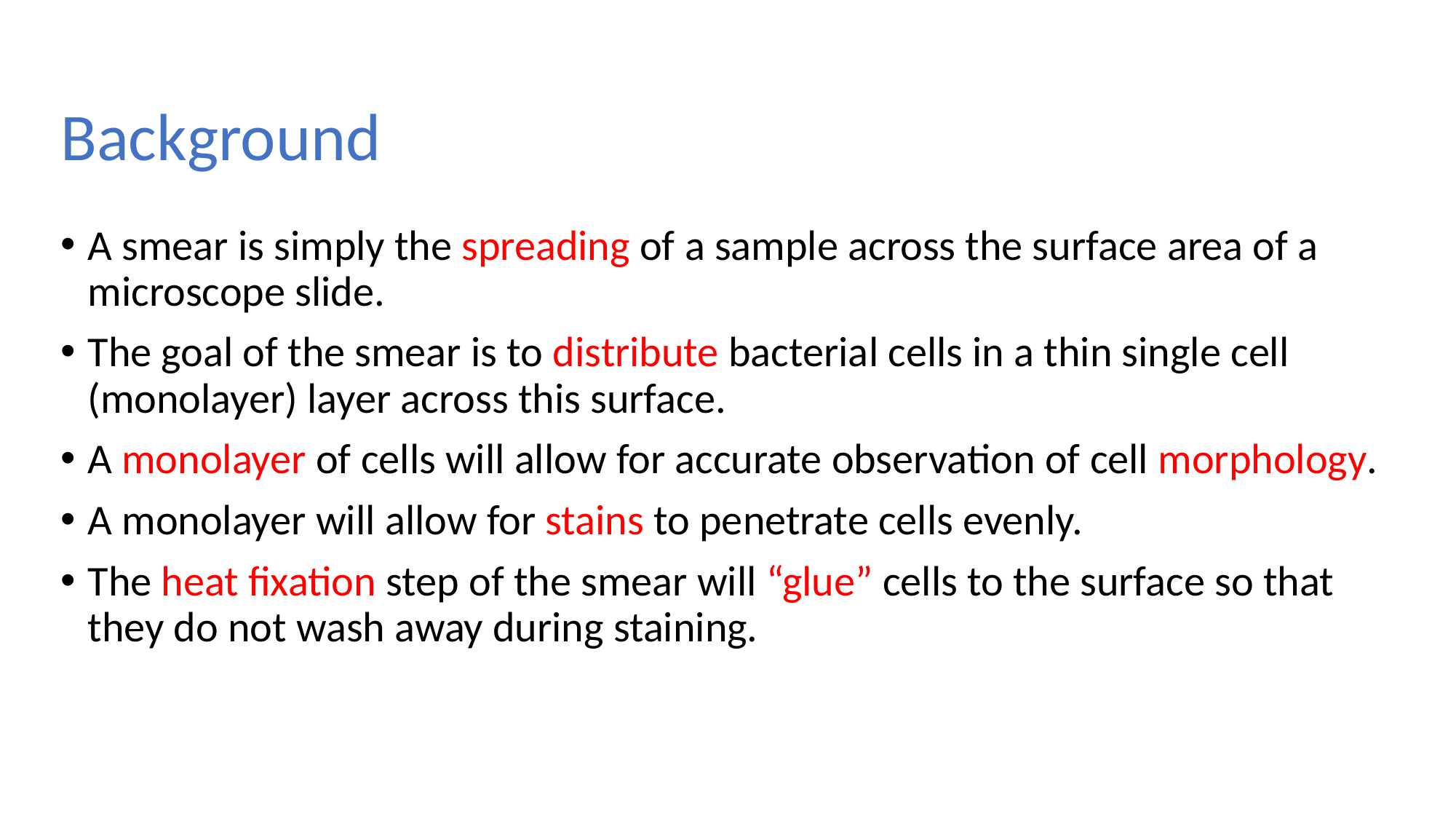

# Background
A smear is simply the spreading of a sample across the surface area of a microscope slide.
The goal of the smear is to distribute bacterial cells in a thin single cell (monolayer) layer across this surface.
A monolayer of cells will allow for accurate observation of cell morphology.
A monolayer will allow for stains to penetrate cells evenly.
The heat fixation step of the smear will “glue” cells to the surface so that they do not wash away during staining.